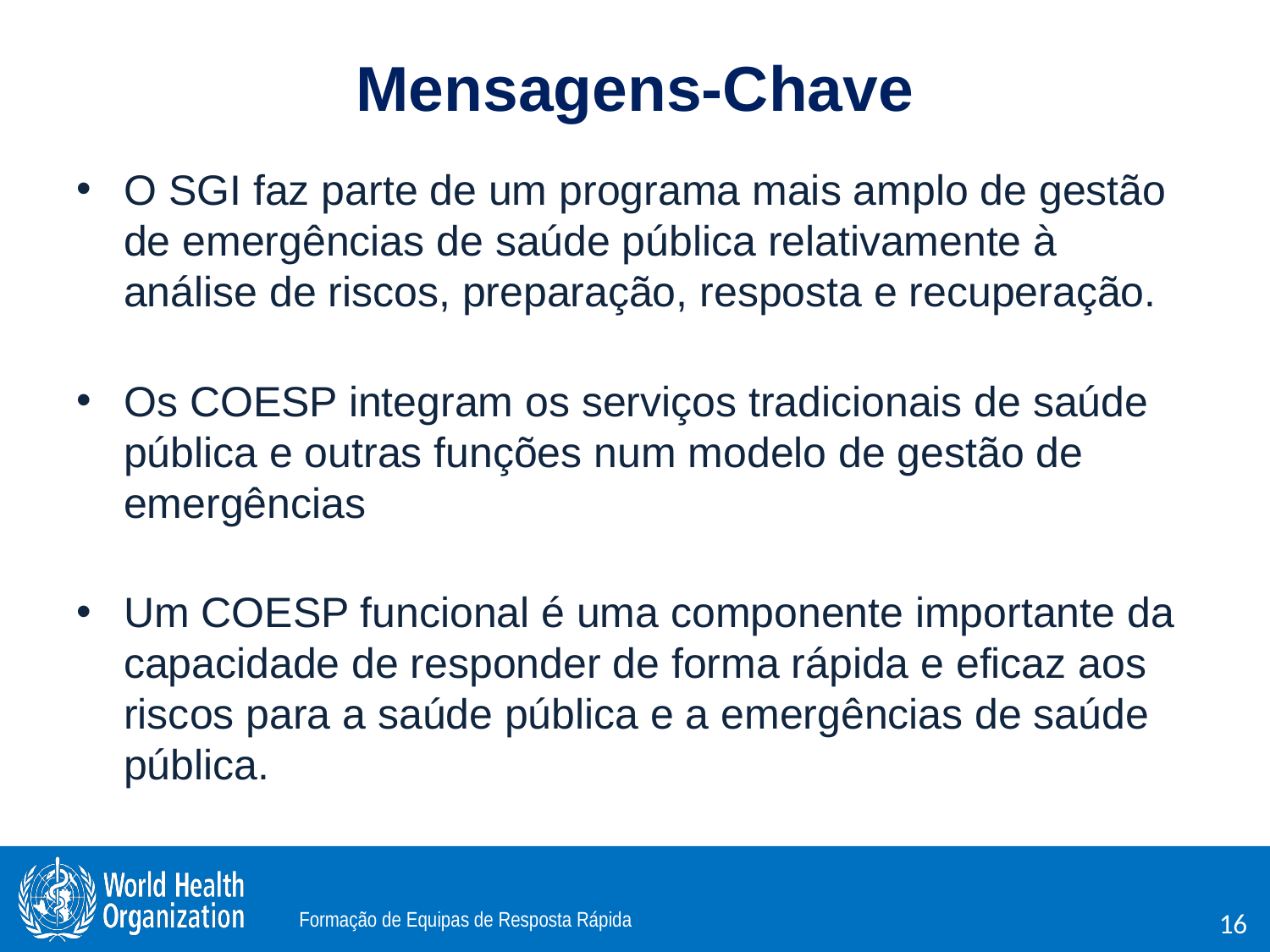

# Mensagens-Chave
O SGI faz parte de um programa mais amplo de gestão de emergências de saúde pública relativamente à análise de riscos, preparação, resposta e recuperação.
Os COESP integram os serviços tradicionais de saúde pública e outras funções num modelo de gestão de emergências
Um COESP funcional é uma componente importante da capacidade de responder de forma rápida e eficaz aos riscos para a saúde pública e a emergências de saúde pública.